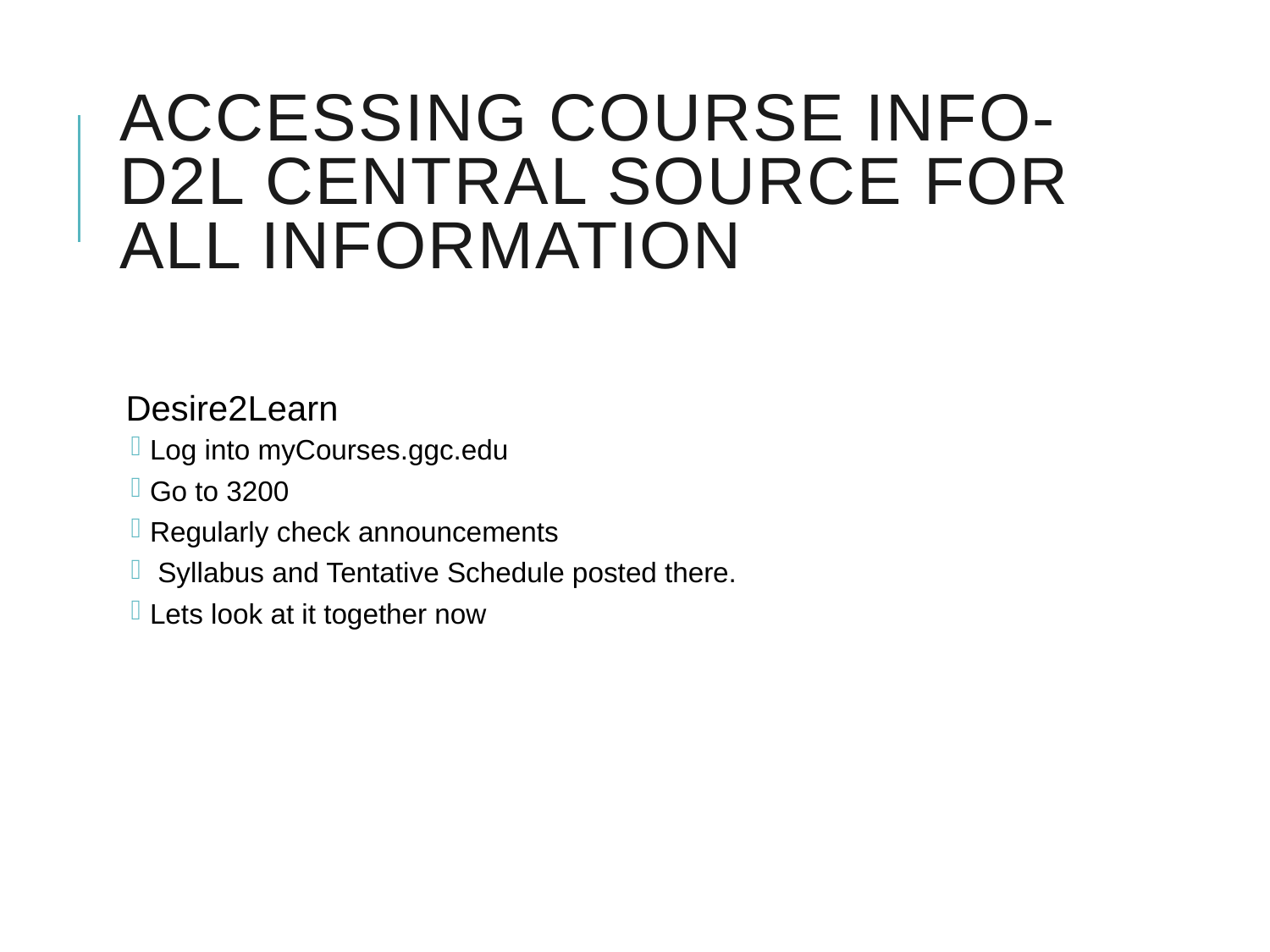

# Accessing Course Info- D2l central source for all information

Desire2Learn
Log into myCourses.ggc.edu
Go to 3200
Regularly check announcements
 Syllabus and Tentative Schedule posted there.
Lets look at it together now